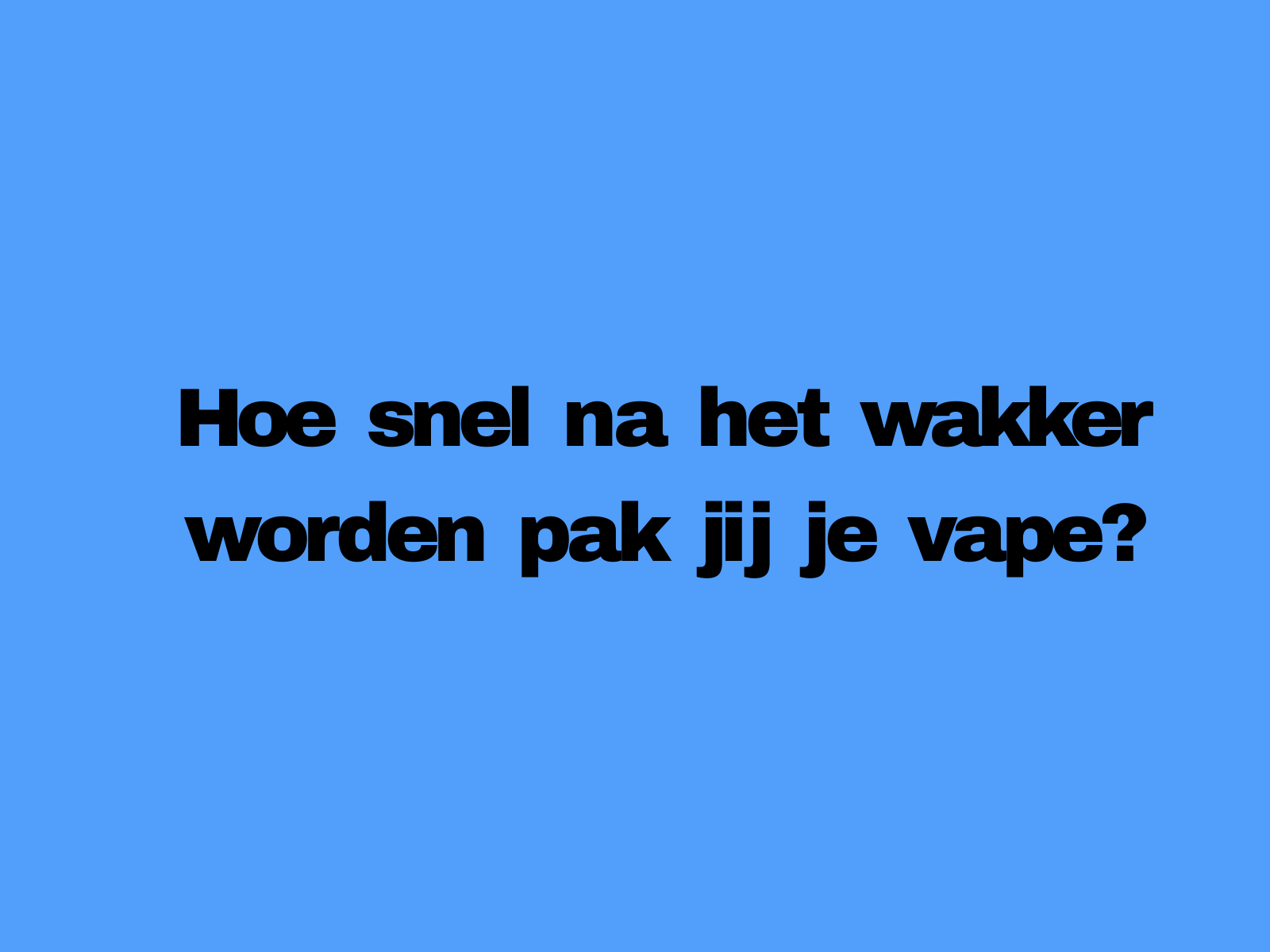

# Hoe snel na het wakker worden pak jĳ je vape?